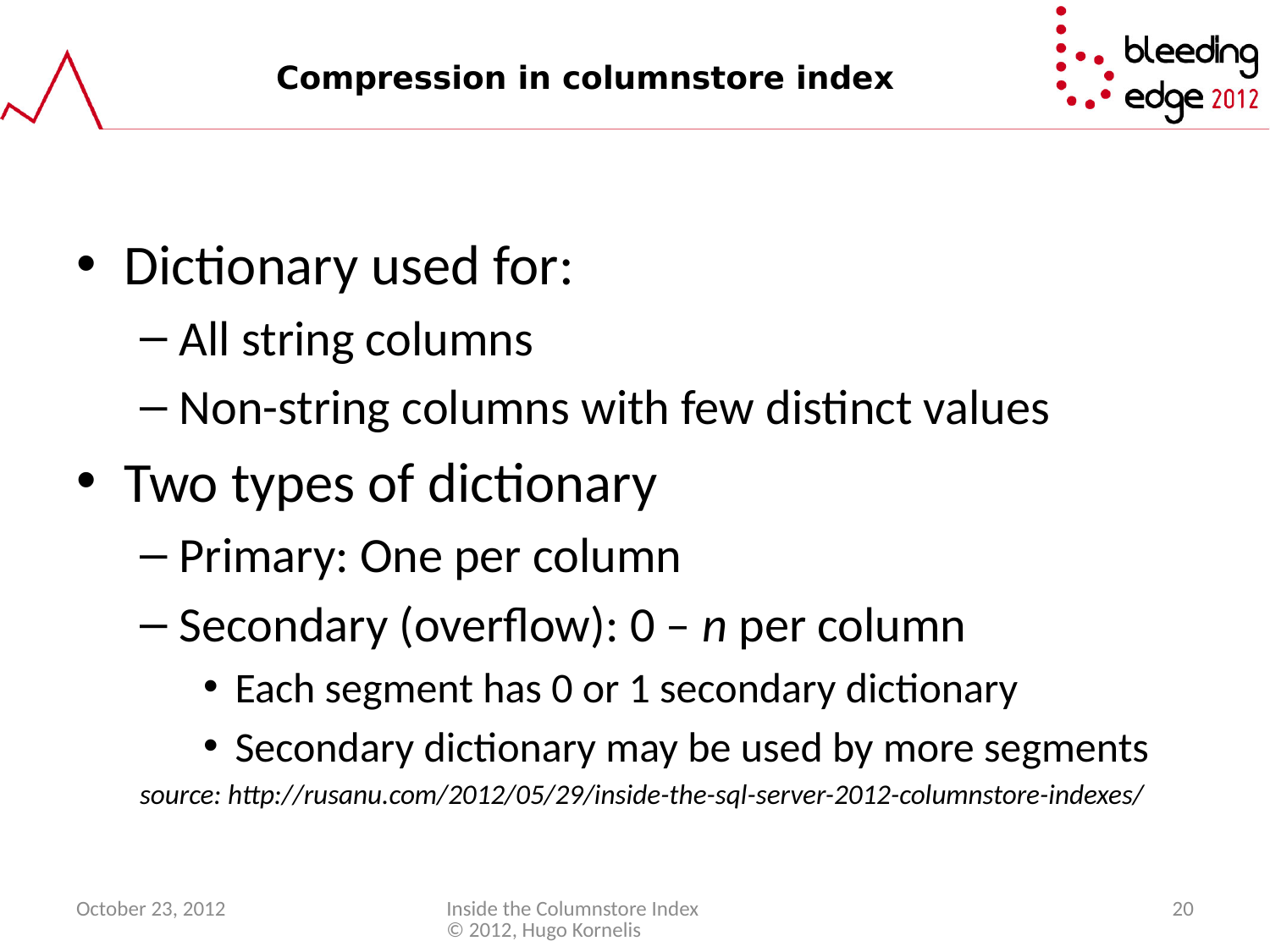

# Compression in columnstore index
Dictionary used for:
All string columns
Non-string columns with few distinct values
Two types of dictionary
Primary: One per column
Secondary (overflow): 0 – n per column
Each segment has 0 or 1 secondary dictionary
Secondary dictionary may be used by more segments
source: http://rusanu.com/2012/05/29/inside-the-sql-server-2012-columnstore-indexes/
October 23, 2012
Inside the Columnstore Index                       © 2012, Hugo Kornelis
20